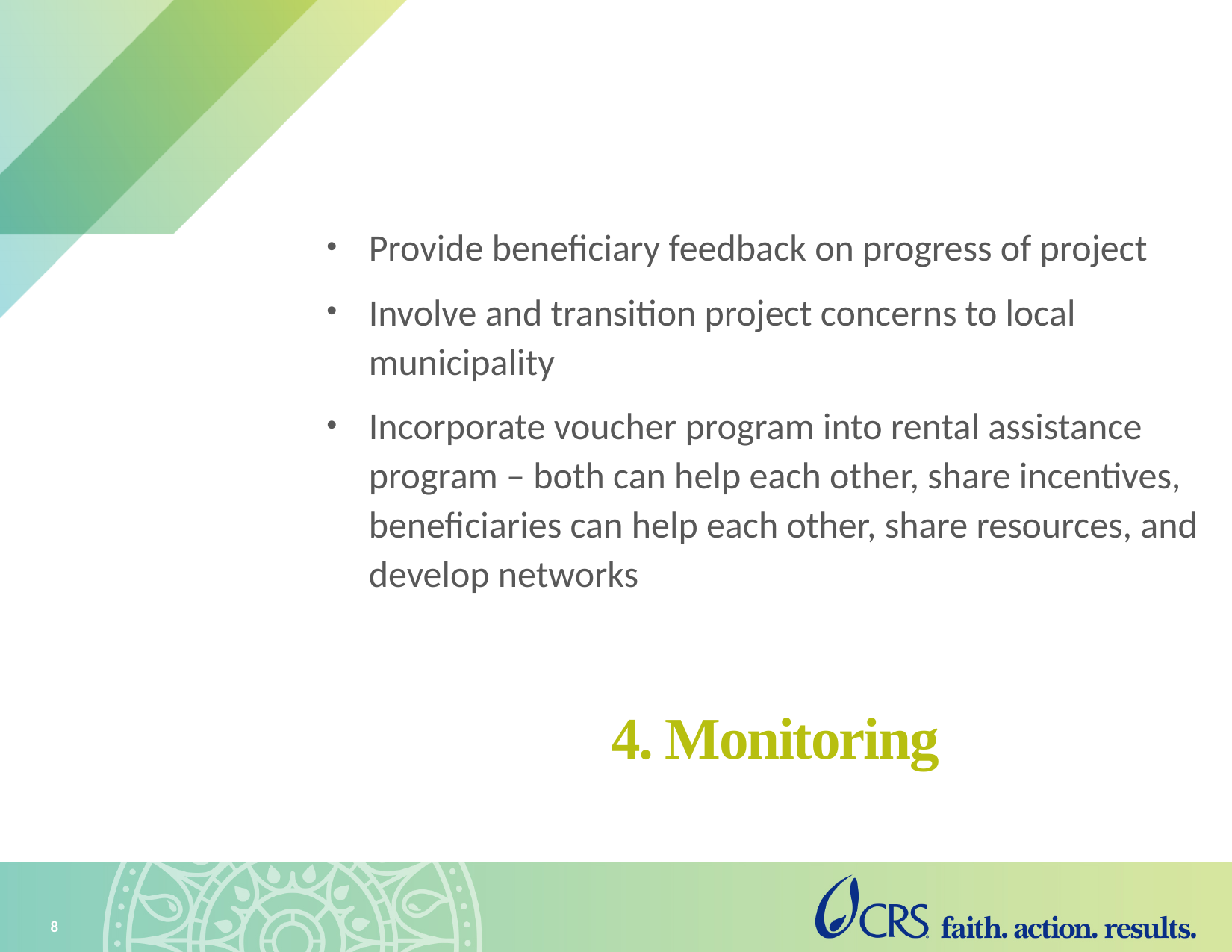

Provide beneficiary feedback on progress of project
Involve and transition project concerns to local municipality
Incorporate voucher program into rental assistance program – both can help each other, share incentives, beneficiaries can help each other, share resources, and develop networks

# 4. Monitoring
8